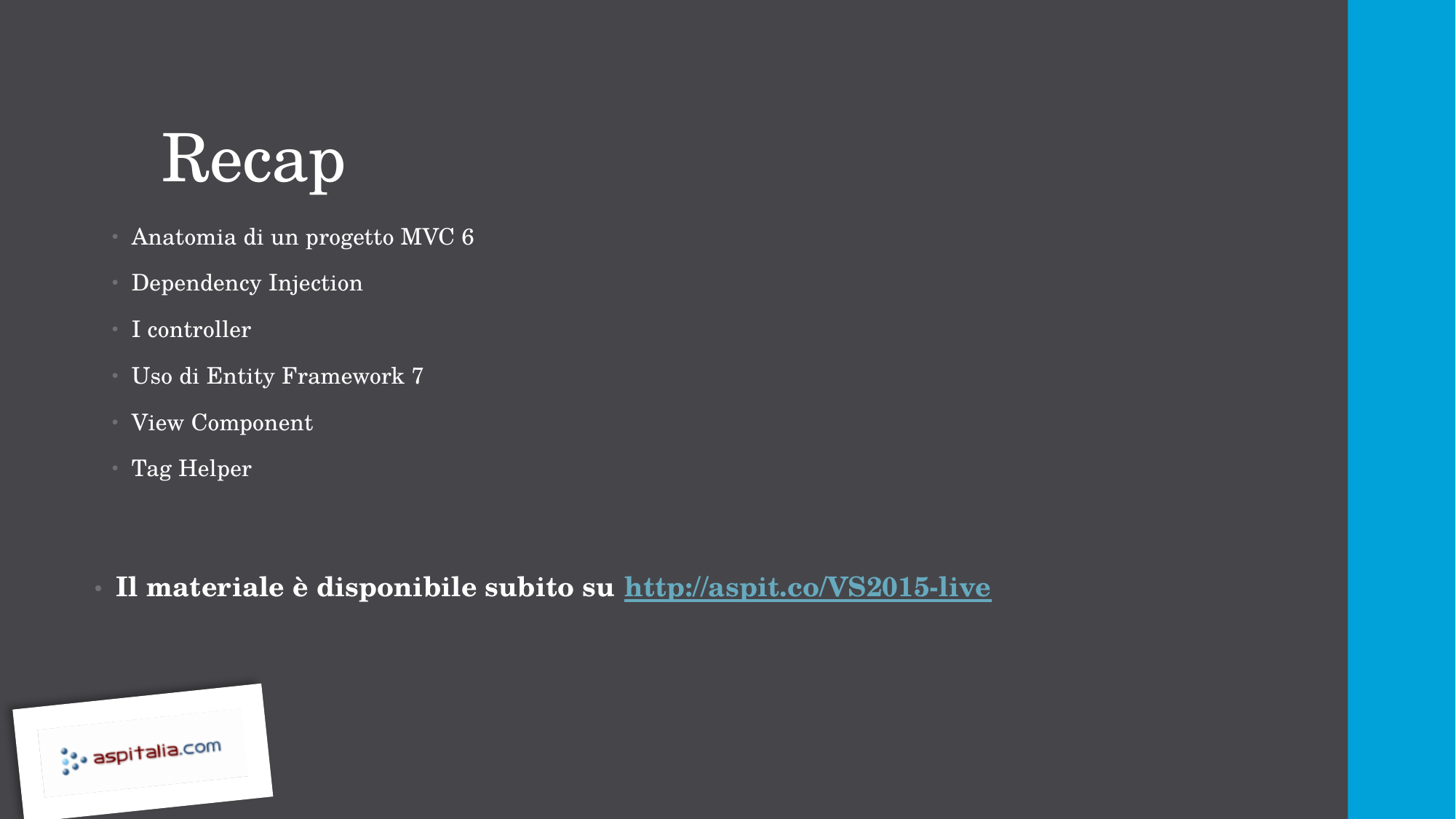

# Recap
Anatomia di un progetto MVC 6
Dependency Injection
I controller
Uso di Entity Framework 7
View Component
Tag Helper
Il materiale è disponibile subito su http://aspit.co/VS2015-live